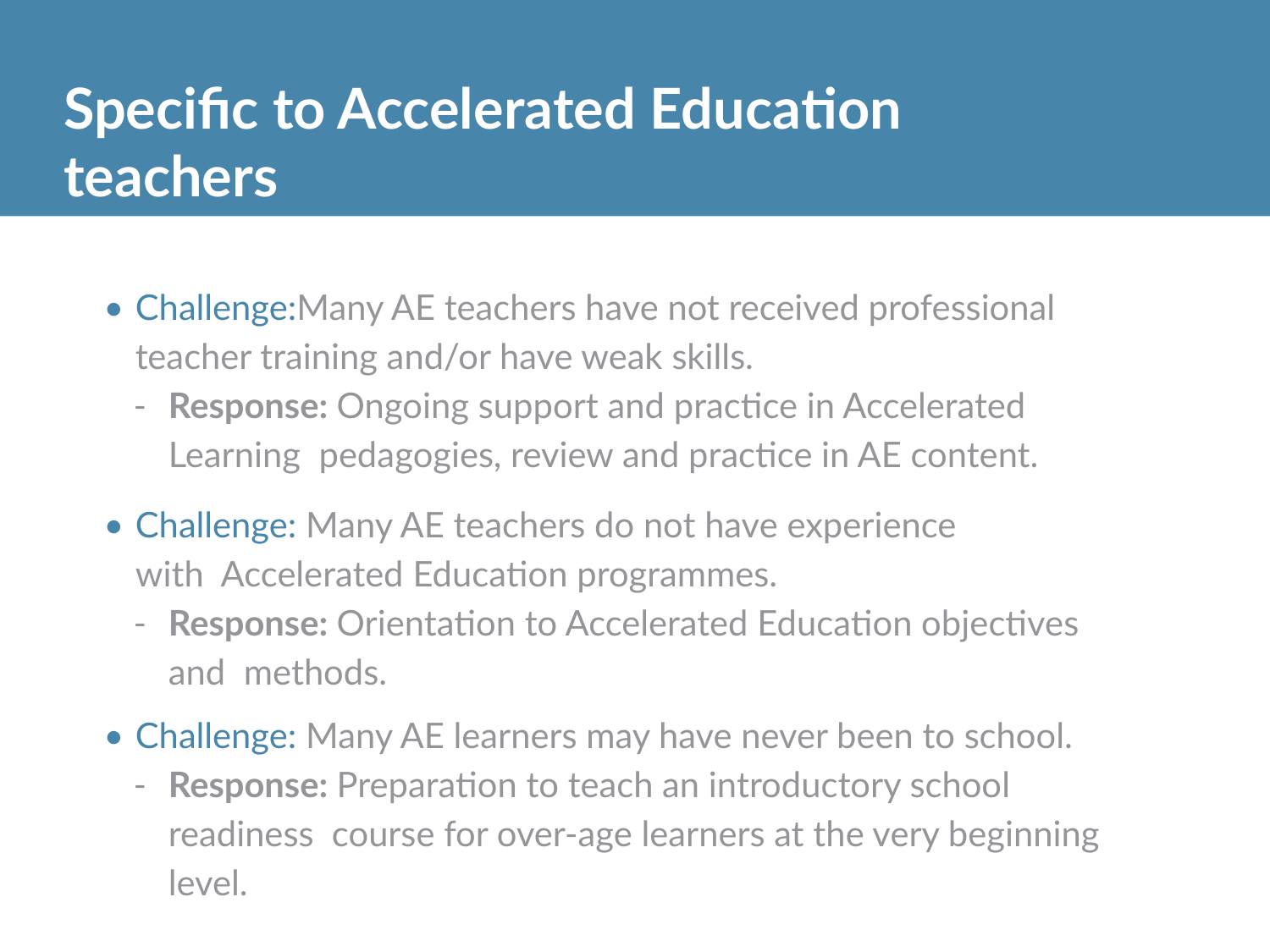

# Specific to Accelerated Education teachers
Challenge:Many AE teachers have not received professional  teacher training and/or have weak skills.
Response: Ongoing support and practice in Accelerated Learning  pedagogies, review and practice in AE content.
Challenge: Many AE teachers do not have experience with  Accelerated Education programmes.
Response: Orientation to Accelerated Education objectives and  methods.
Challenge: Many AE learners may have never been to school.
Response: Preparation to teach an introductory school readiness  course for over-age learners at the very beginning level.